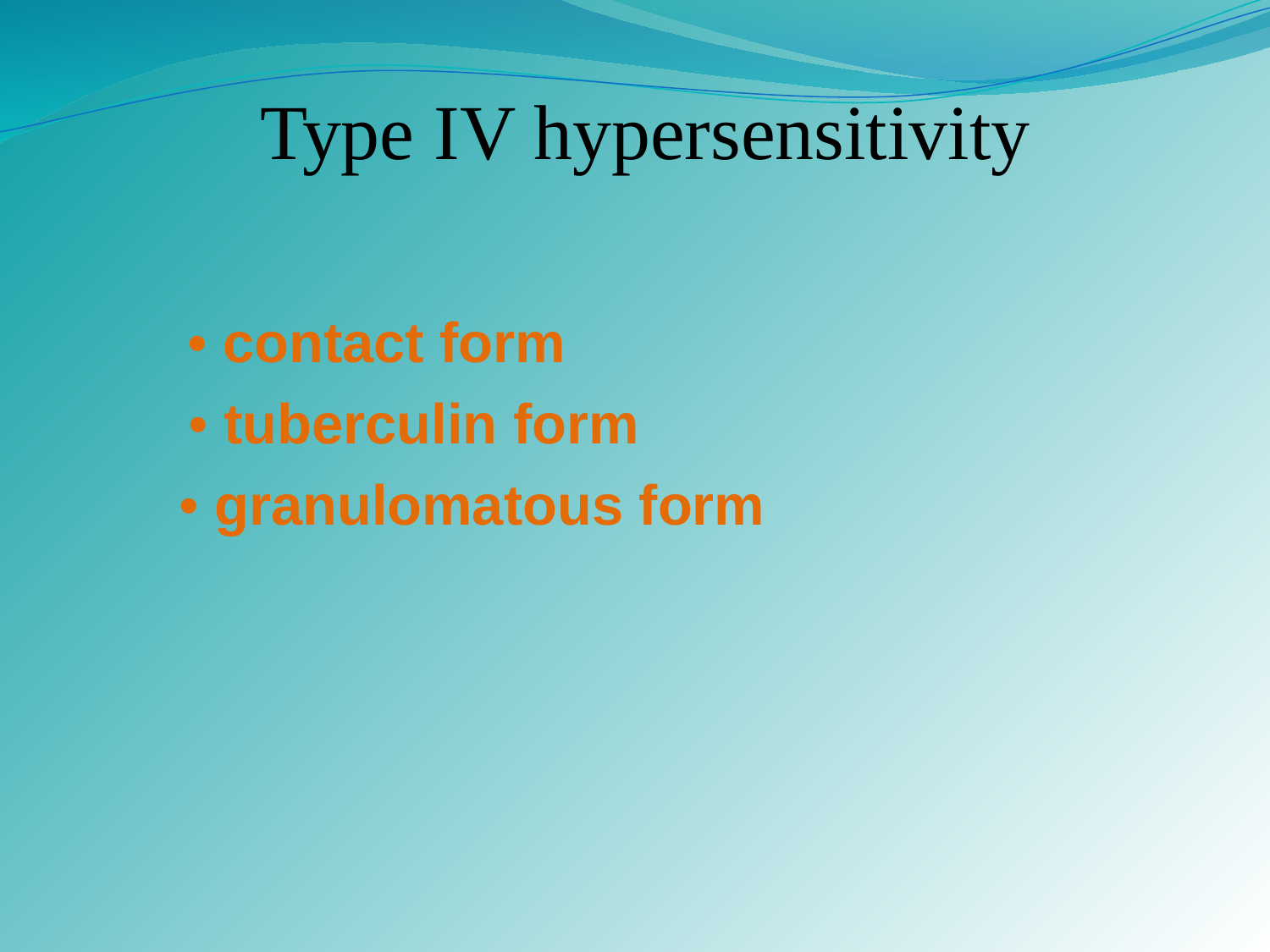

Type IV hypersensitivity
• contact form

• tuberculin form

• granulomatous form